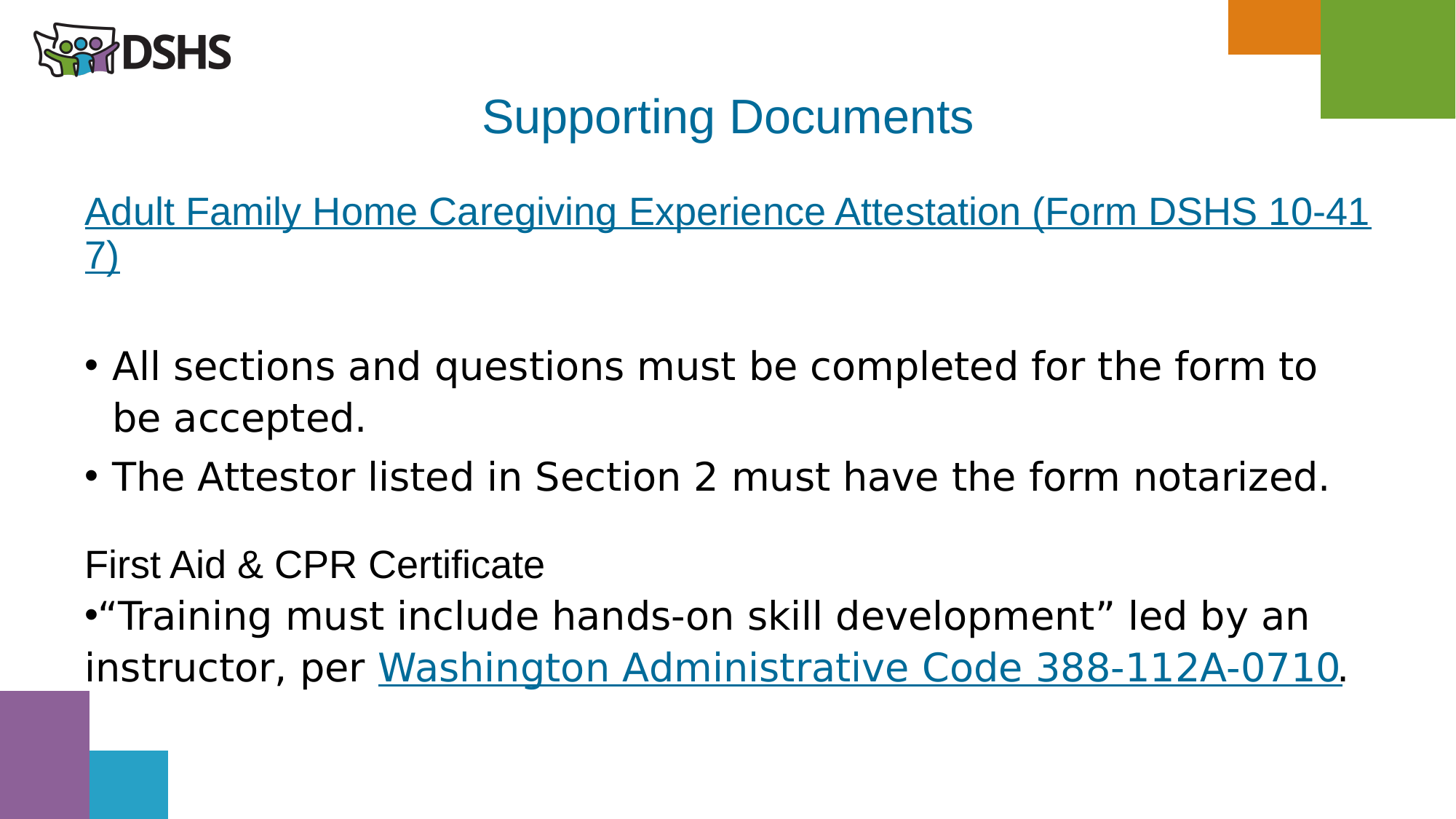

Supporting Documents
Adult Family Home Caregiving Experience Attestation (Form DSHS 10-417)
All sections and questions must be completed for the form to be accepted.
The Attestor listed in Section 2 must have the form notarized.
First Aid & CPR Certificate
“Training must include hands-on skill development” led by an instructor, per Washington Administrative Code 388-112A-0710.